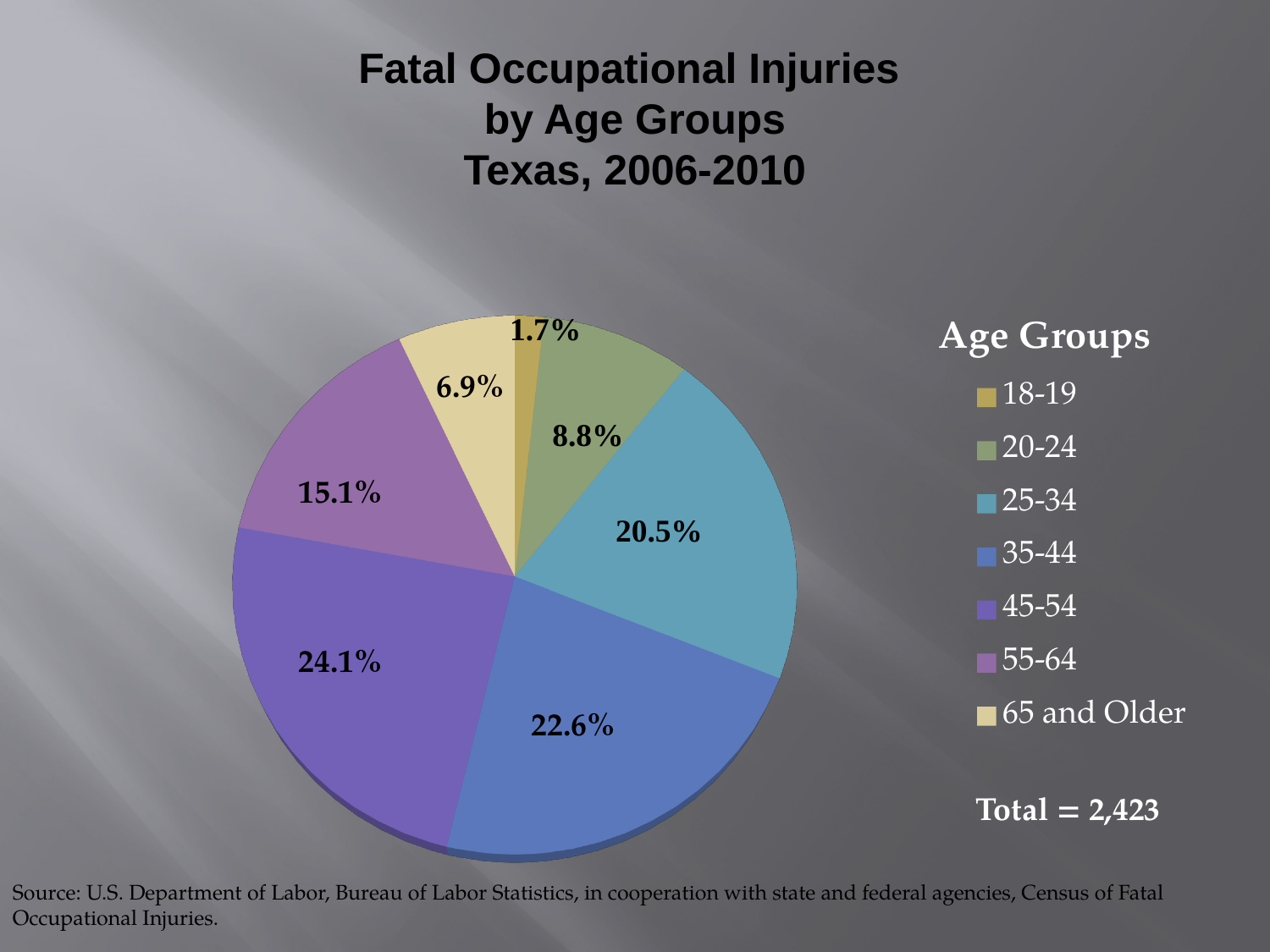

# Fatal Occupational Injuries by Age Groups Texas, 2006-2010

[unsupported chart]

6.9%
15.1%
24.1%
22.6%
Total = 2,423

Source: U.S. Department of Labor, Bureau of Labor Statistics, in cooperation with state and federal agencies, Census of Fatal Occupational Injuries.